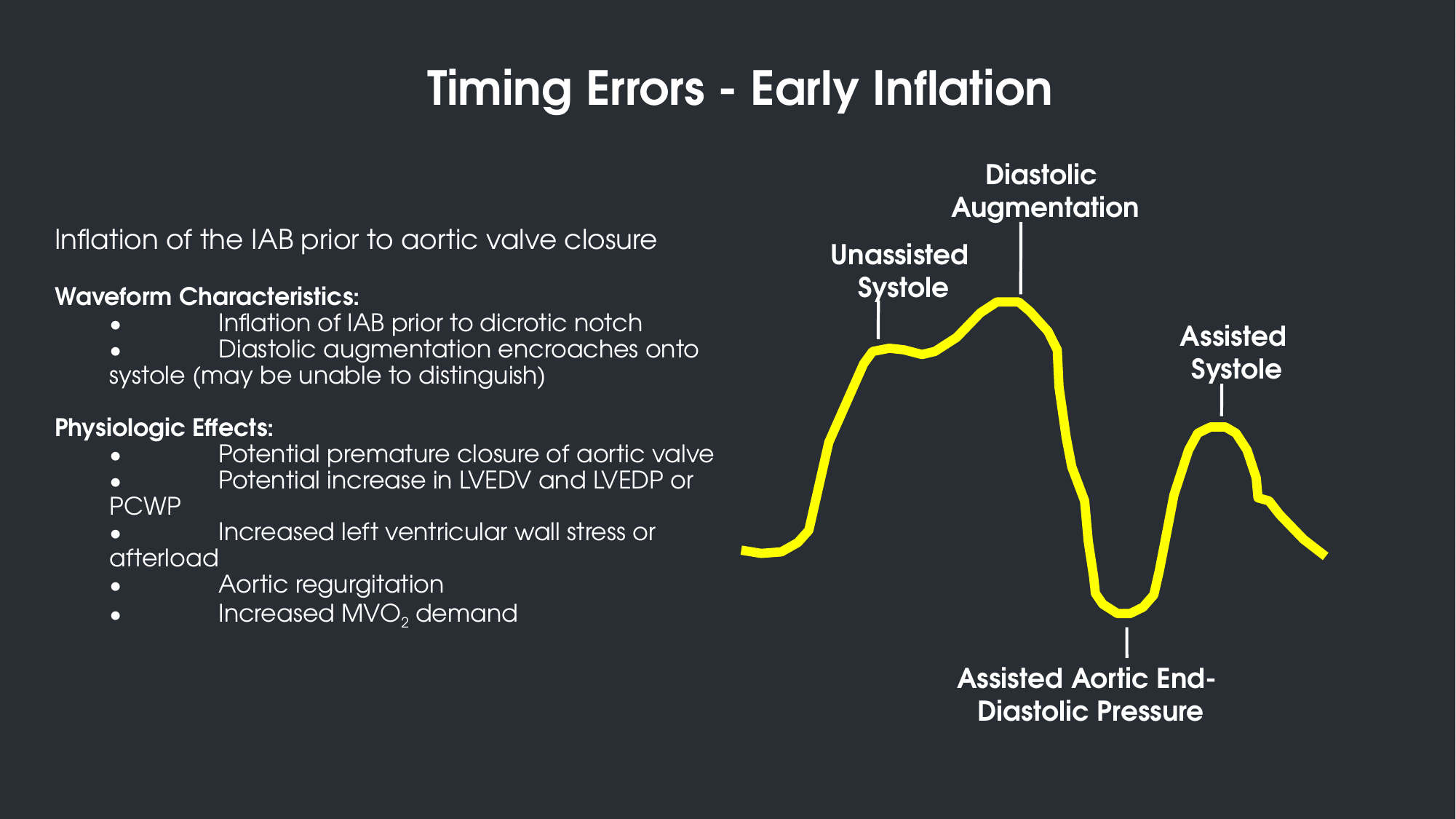

Timing Errors - Early Inflation
Diastolic
Augmentation

Unassisted
Systole

Inflation of the IAB prior to aortic valve closure

Waveform Characteristics:
	•	Inflation of IAB prior to dicrotic notch
	•	Diastolic augmentation encroaches onto systole (may be unable to distinguish)

Physiologic Effects:
	•	Potential premature closure of aortic valve
	•	Potential increase in LVEDV and LVEDP or PCWP
	•	Increased left ventricular wall stress or afterload
	•	Aortic regurgitation
	•	Increased MVO2 demand

Assisted
 Systole

Assisted Aortic End-
 Diastolic Pressure